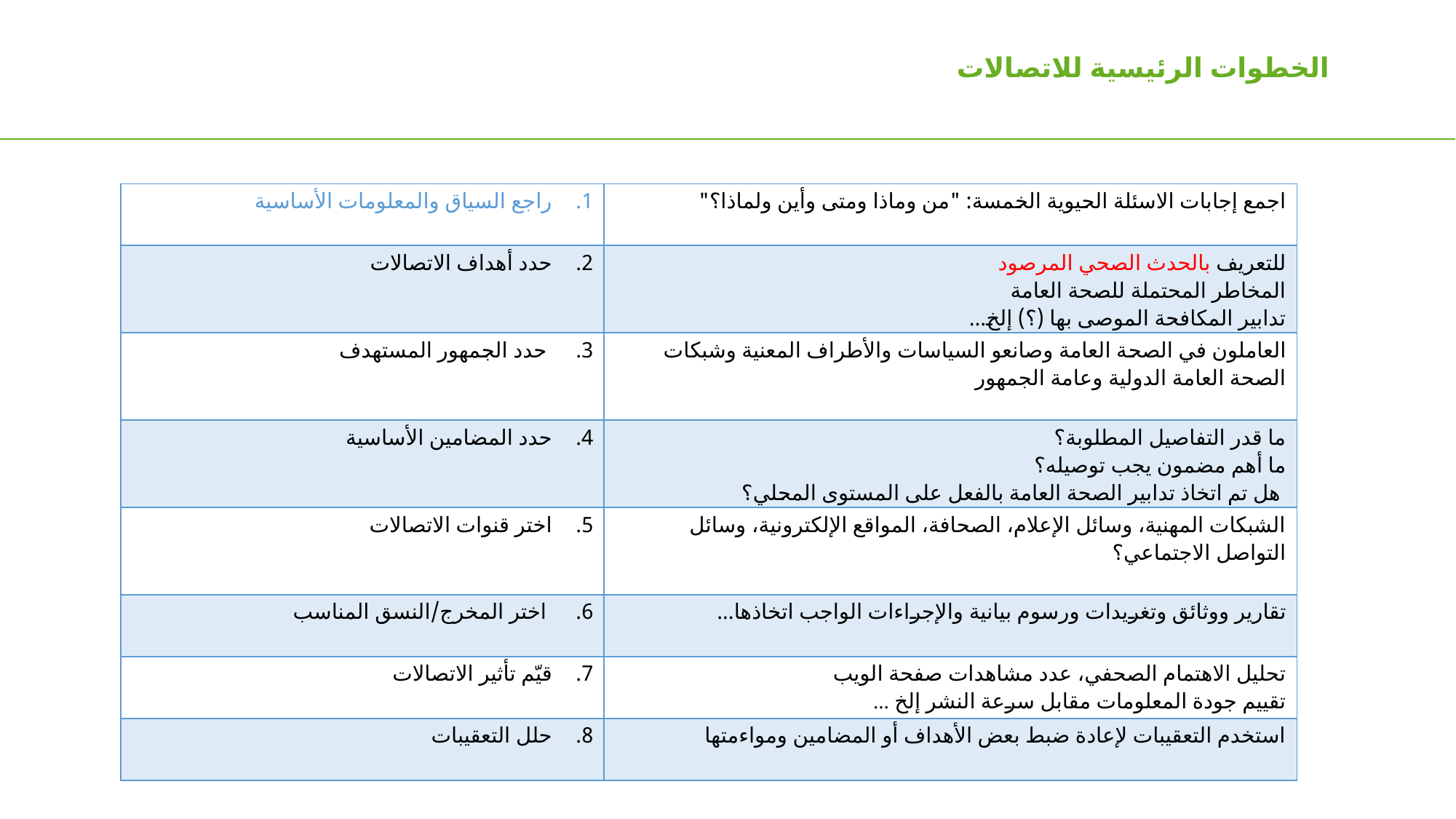

الخطوات الرئيسية للاتصالات
| راجع السياق والمعلومات الأساسية | اجمع إجابات الاسئلة الحيوية الخمسة: "من وماذا ومتى وأين ولماذا؟" |
| --- | --- |
| حدد أهداف الاتصالات | للتعريف بالحدث الصحي المرصود المخاطر المحتملة للصحة العامة تدابير المكافحة الموصى بها (؟) إلخ... |
| حدد الجمهور المستهدف | العاملون في الصحة العامة وصانعو السياسات والأطراف المعنية وشبكات الصحة العامة الدولية وعامة الجمهور |
| حدد المضامين الأساسية | ما قدر التفاصيل المطلوبة؟ ما أهم مضمون يجب توصيله؟ هل تم اتخاذ تدابير الصحة العامة بالفعل على المستوى المحلي؟ |
| اختر قنوات الاتصالات | الشبكات المهنية، وسائل الإعلام، الصحافة، المواقع الإلكترونية، وسائل التواصل الاجتماعي؟ |
| اختر المخرج/النسق المناسب | تقارير ووثائق وتغريدات ورسوم بيانية والإجراءات الواجب اتخاذها... |
| قيّم تأثير الاتصالات | تحليل الاهتمام الصحفي، عدد مشاهدات صفحة الويب تقييم جودة المعلومات مقابل سرعة النشر إلخ ... |
| حلل التعقيبات | استخدم التعقيبات لإعادة ضبط بعض الأهداف أو المضامين ومواءمتها |